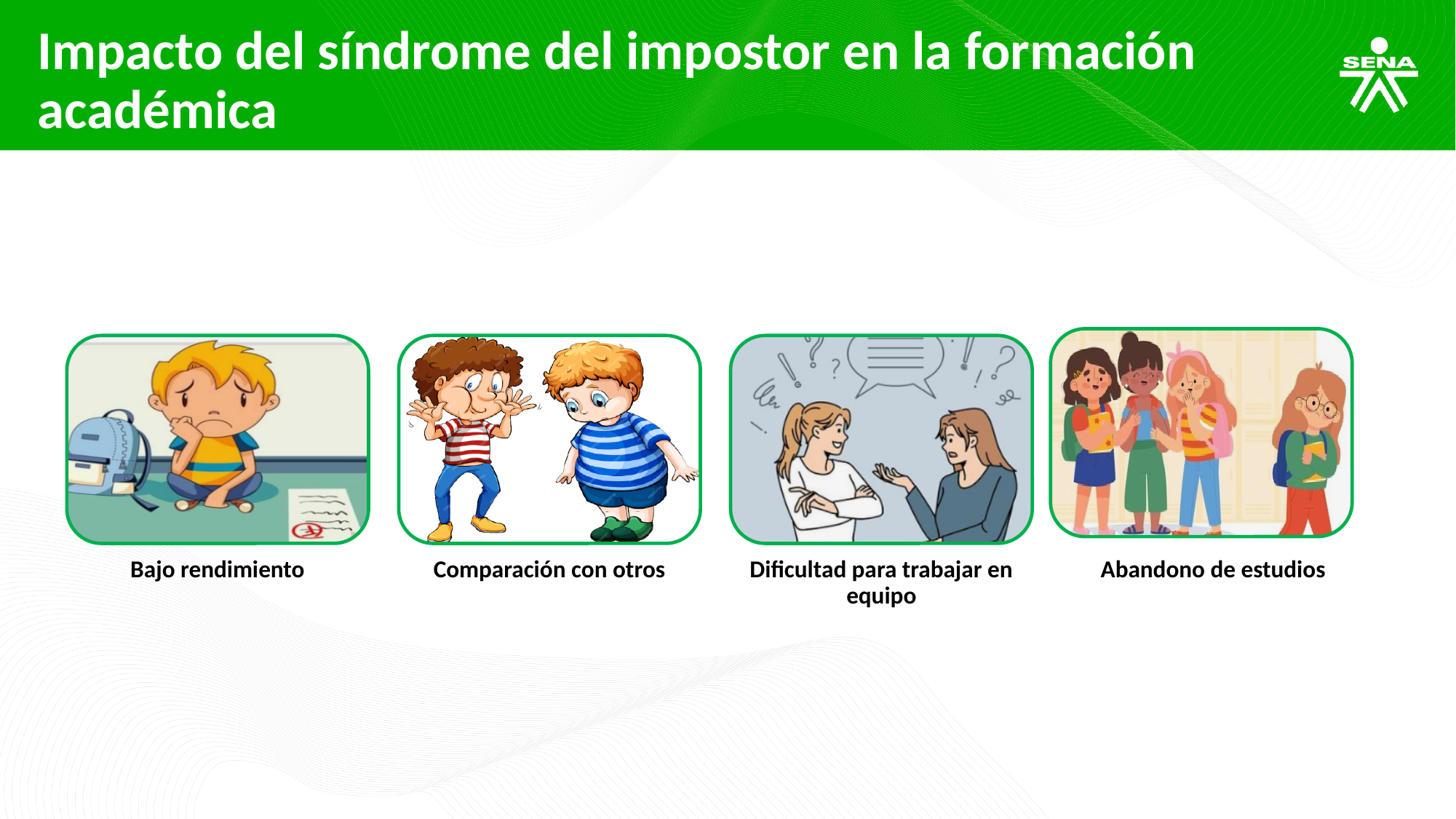

Impacto del síndrome del impostor en la formación académica

Bajo rendimiento

Comparación con otros

Dificultad para trabajar en equipo

Abandono de estudios